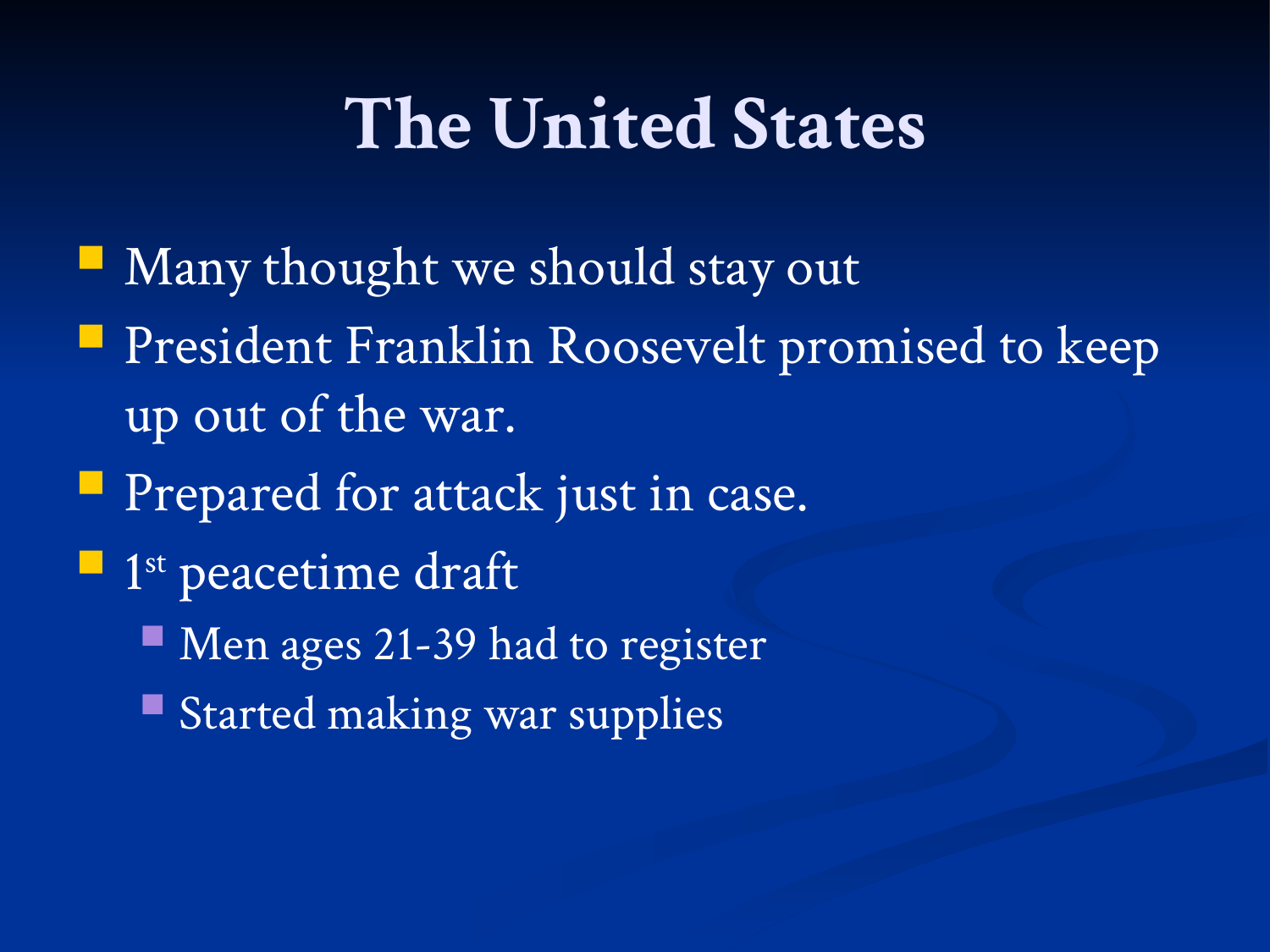

# The United States
Many thought we should stay out
President Franklin Roosevelt promised to keep up out of the war.
Prepared for attack just in case.
1st peacetime draft
Men ages 21-39 had to register
Started making war supplies